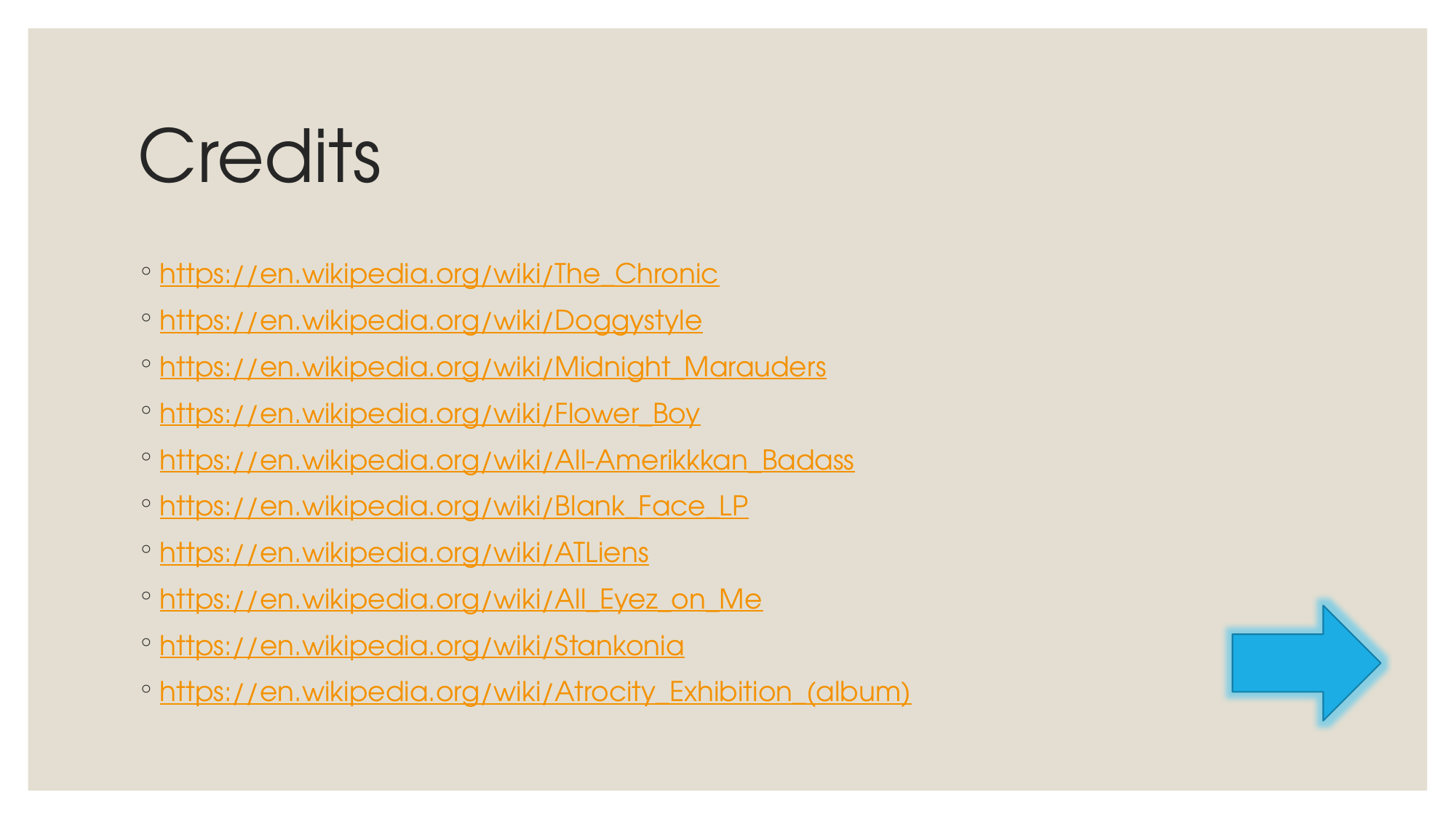

# Credits
https://en.wikipedia.org/wiki/The_Chronic
https://en.wikipedia.org/wiki/Doggystyle
https://en.wikipedia.org/wiki/Midnight_Marauders
https://en.wikipedia.org/wiki/Flower_Boy
https://en.wikipedia.org/wiki/All-Amerikkkan_Badass
https://en.wikipedia.org/wiki/Blank_Face_LP
https://en.wikipedia.org/wiki/ATLiens
https://en.wikipedia.org/wiki/All_Eyez_on_Me
https://en.wikipedia.org/wiki/Stankonia
https://en.wikipedia.org/wiki/Atrocity_Exhibition_(album)